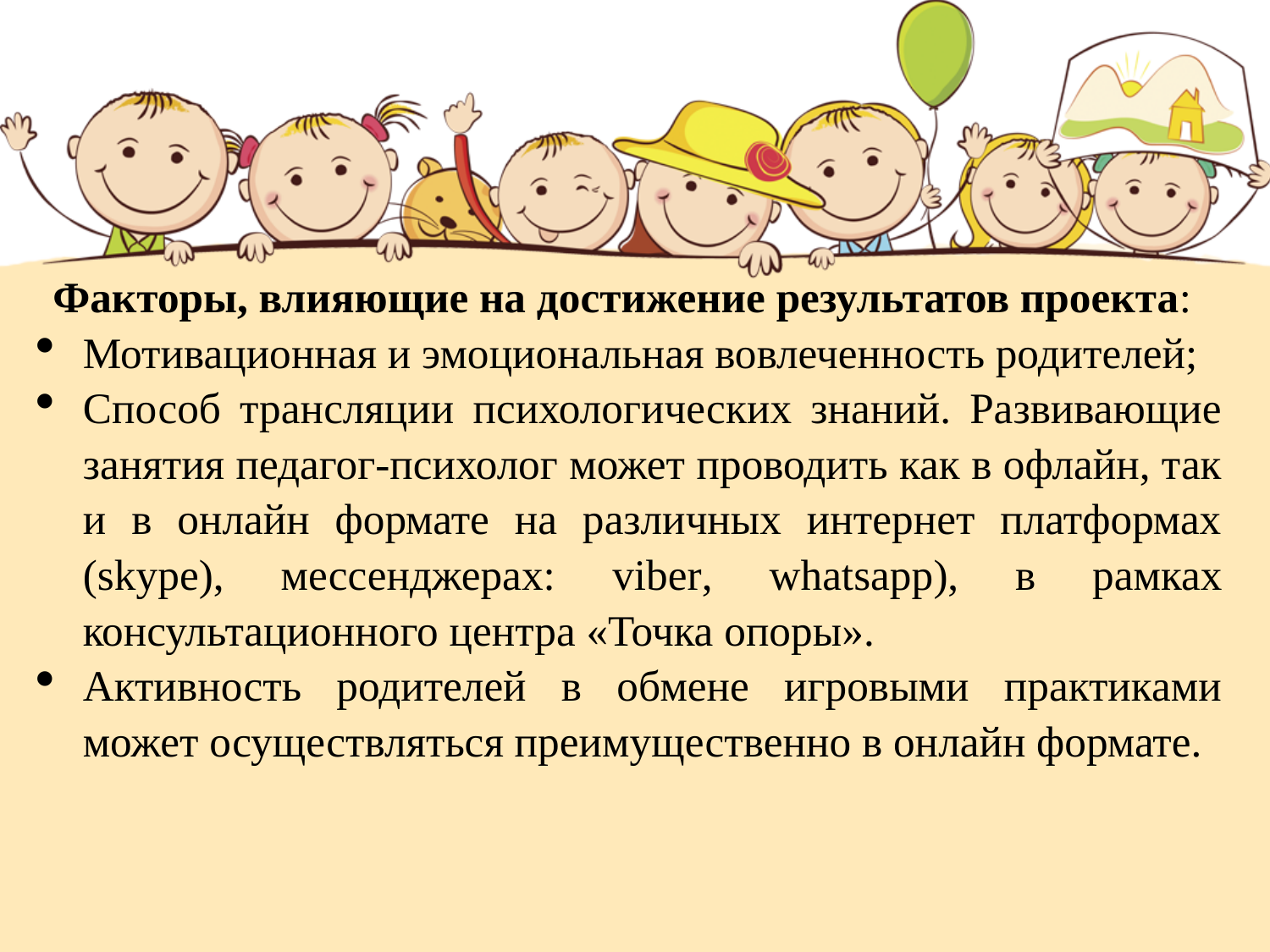

Факторы, влияющие на достижение результатов проекта:
Мотивационная и эмоциональная вовлеченность родителей;
Способ трансляции психологических знаний. Развивающие занятия педагог-психолог может проводить как в офлайн, так и в онлайн формате на различных интернет платформах (skype), мессенджерах: viber, whatsapp), в рамках консультационного центра «Точка опоры».
Активность родителей в обмене игровыми практиками может осуществляться преимущественно в онлайн формате.